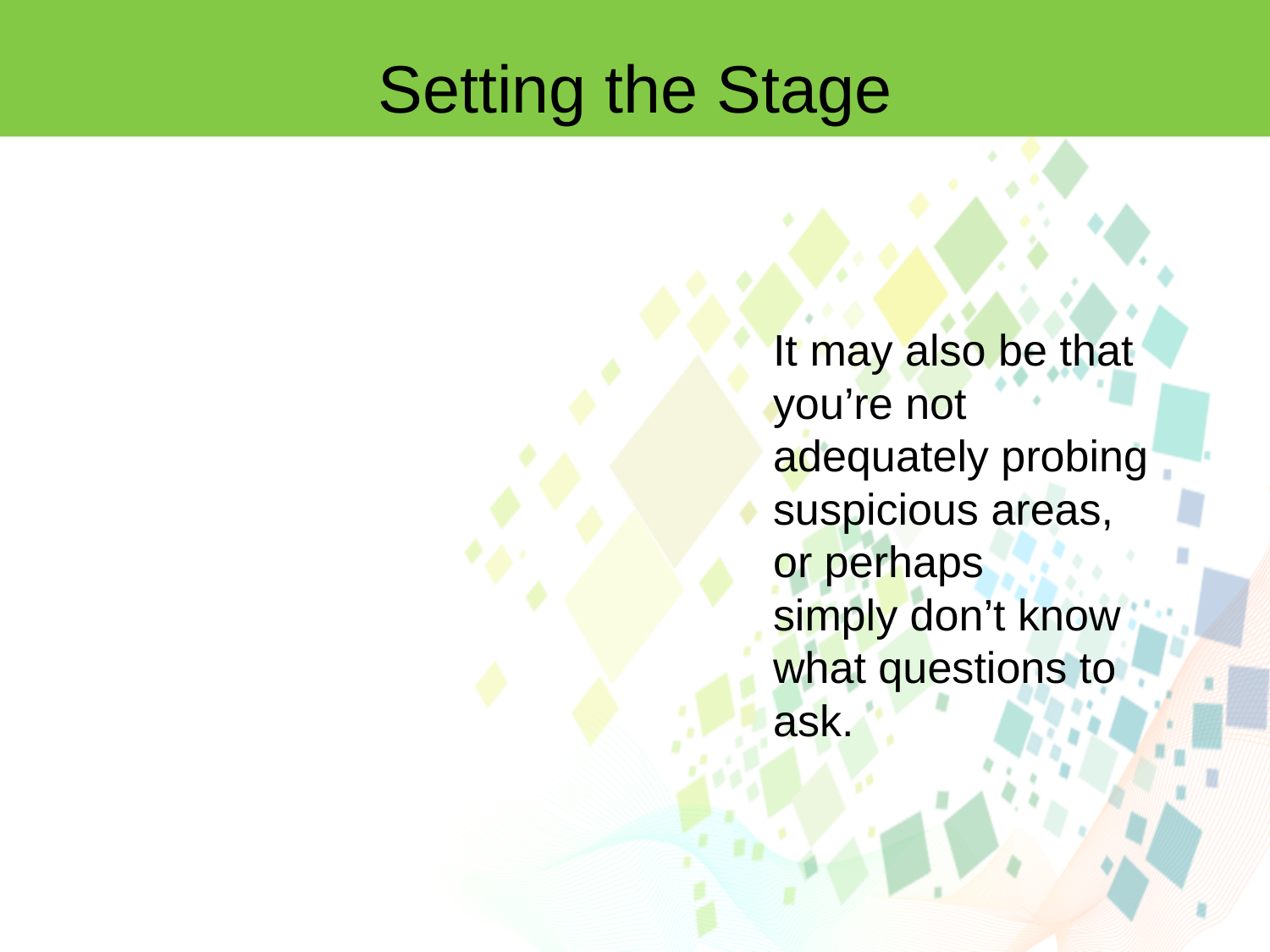

Setting the Stage
It may also be that you’re not adequately probing suspicious areas, or perhaps
simply don’t know what questions to ask.